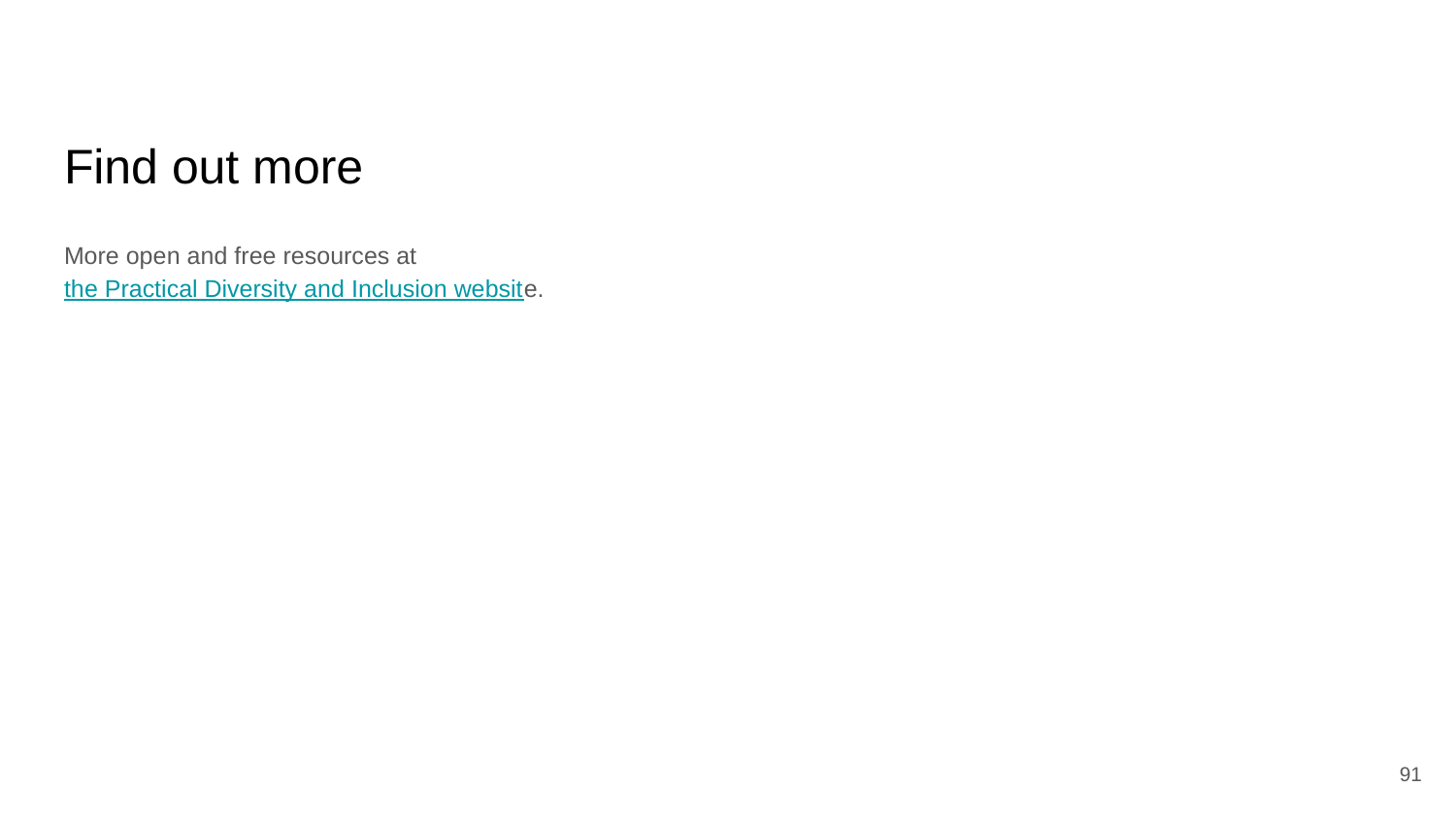

# Find out more
More open and free resources at the Practical Diversity and Inclusion website.
91